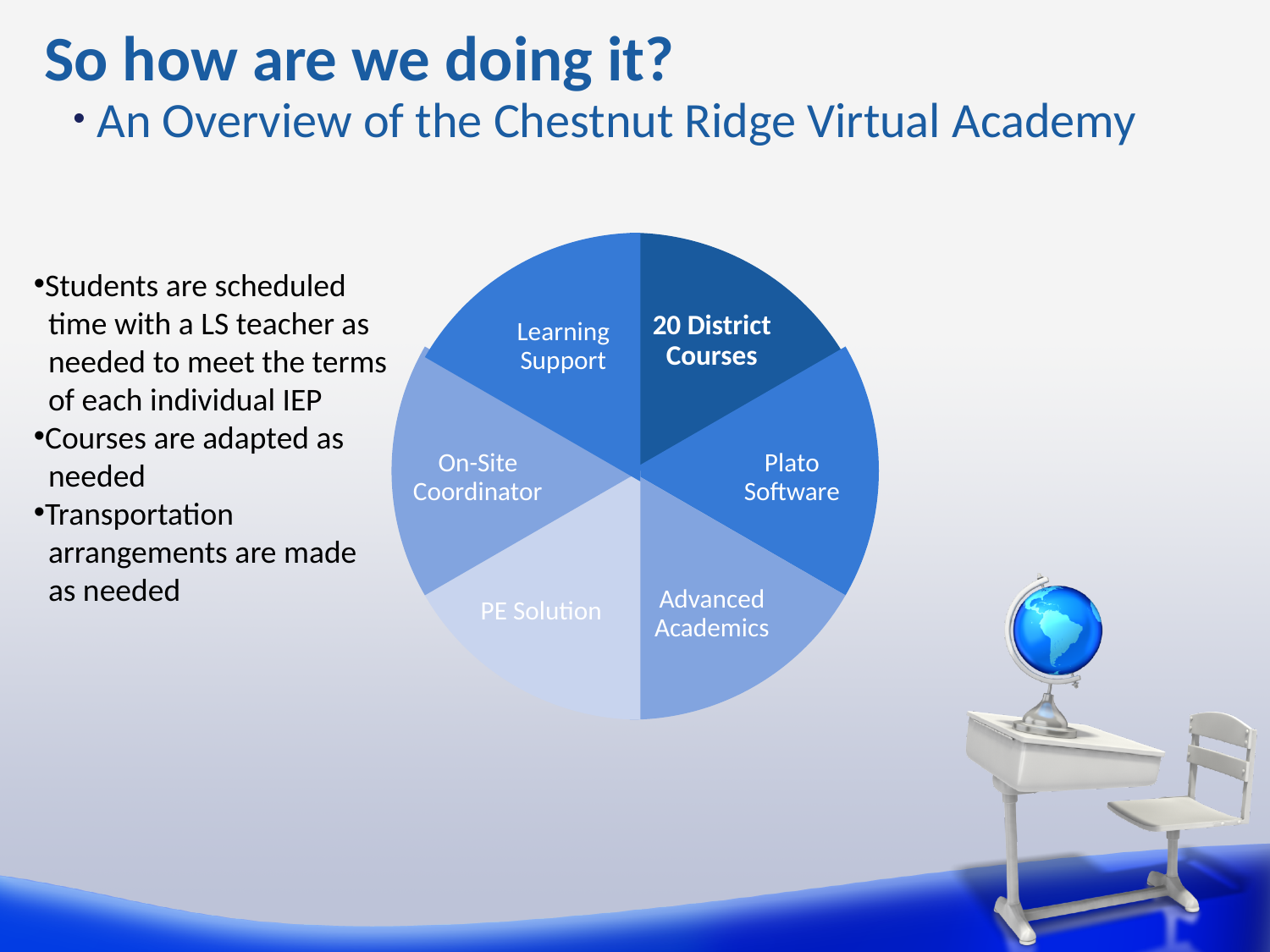

So how are we doing it?
An Overview of the Chestnut Ridge Virtual Academy

Learning Support
Students are scheduled
  time with a LS teacher as
  needed to meet the terms
  of each individual IEP
Courses are adapted as
  needed
Transportation
  arrangements are made
  as needed

20 District Courses
On-Site Coordinator
Plato Software
PE Solution
Advanced Academics